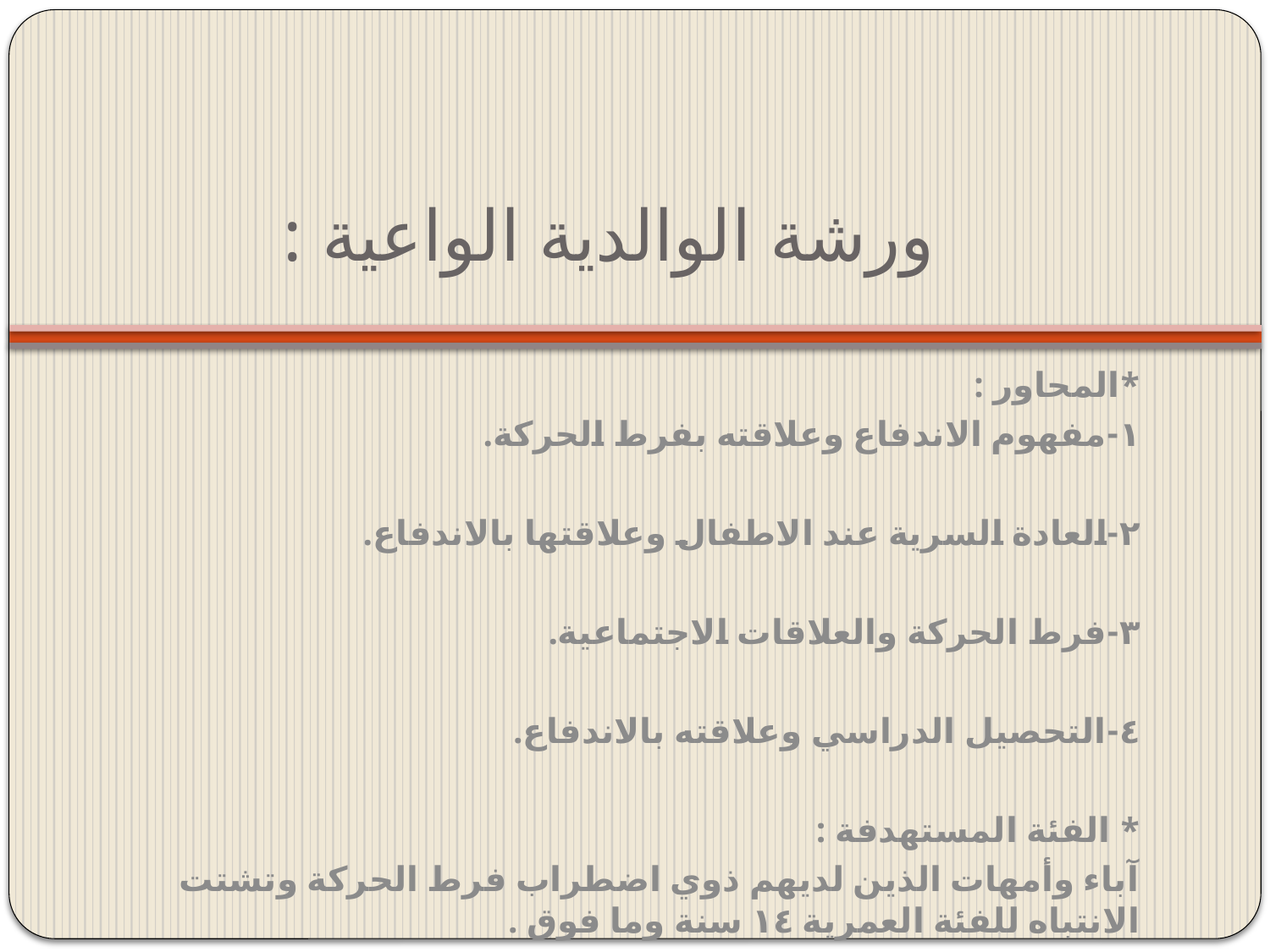

# ورشة الوالدية الواعية :

*المحاور :
١-مفهوم الاندفاع وعلاقته بفرط الحركة.

٢-العادة السرية عند الاطفال وعلاقتها بالاندفاع.

٣-فرط الحركة والعلاقات الاجتماعية.

٤-التحصيل الدراسي وعلاقته بالاندفاع.

* الفئة المستهدفة :
آباء وأمهات الذين لديهم ذوي اضطراب فرط الحركة وتشتت الانتباه للفئة العمرية ١٤ سنة وما فوق .